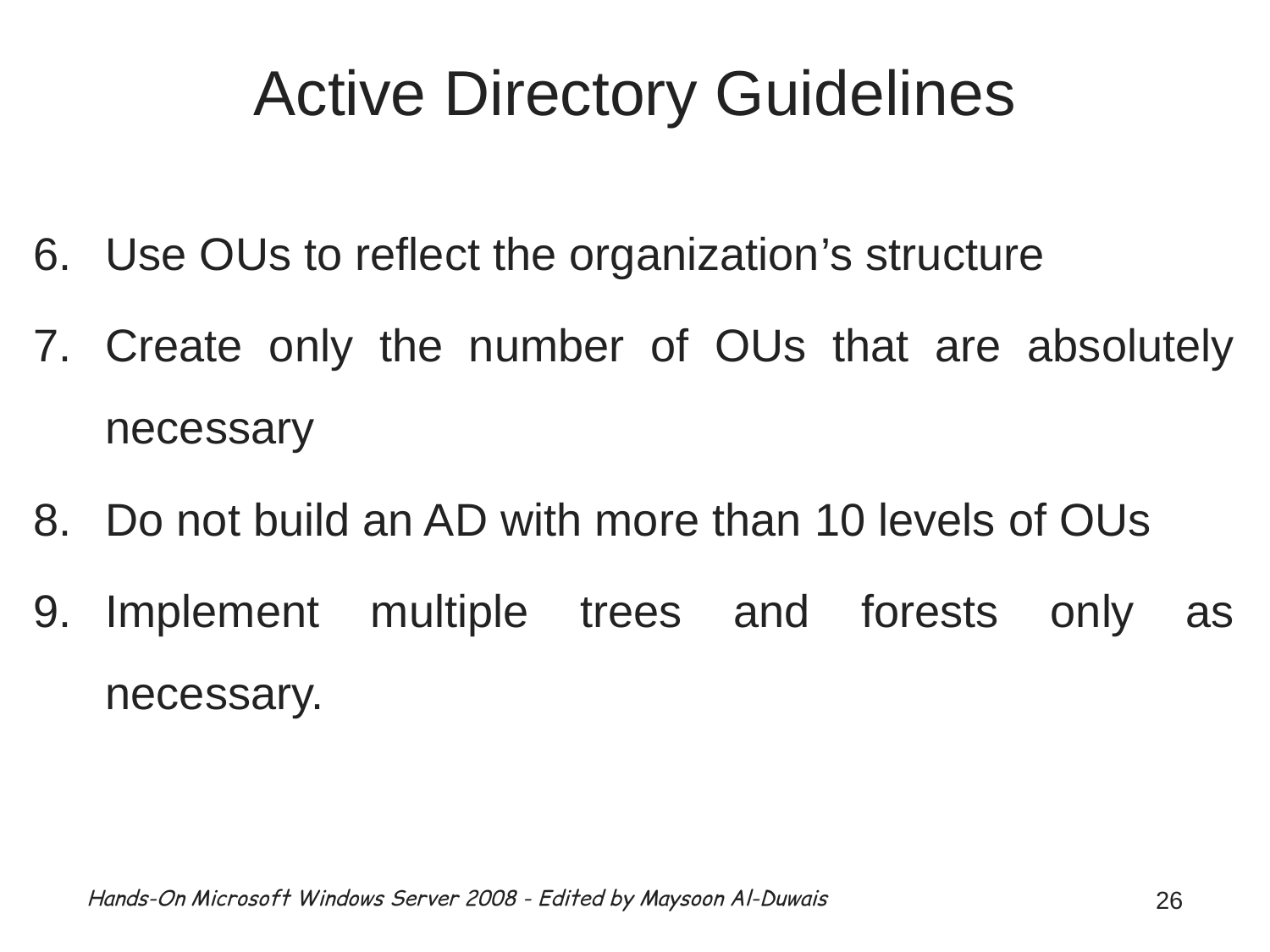

# Active Directory Guidelines
Use OUs to reflect the organization’s structure
Create only the number of OUs that are absolutely necessary
Do not build an AD with more than 10 levels of OUs
Implement multiple trees and forests only as necessary.
Hands-On Microsoft Windows Server 2008 - Edited by Maysoon Al-Duwais
26